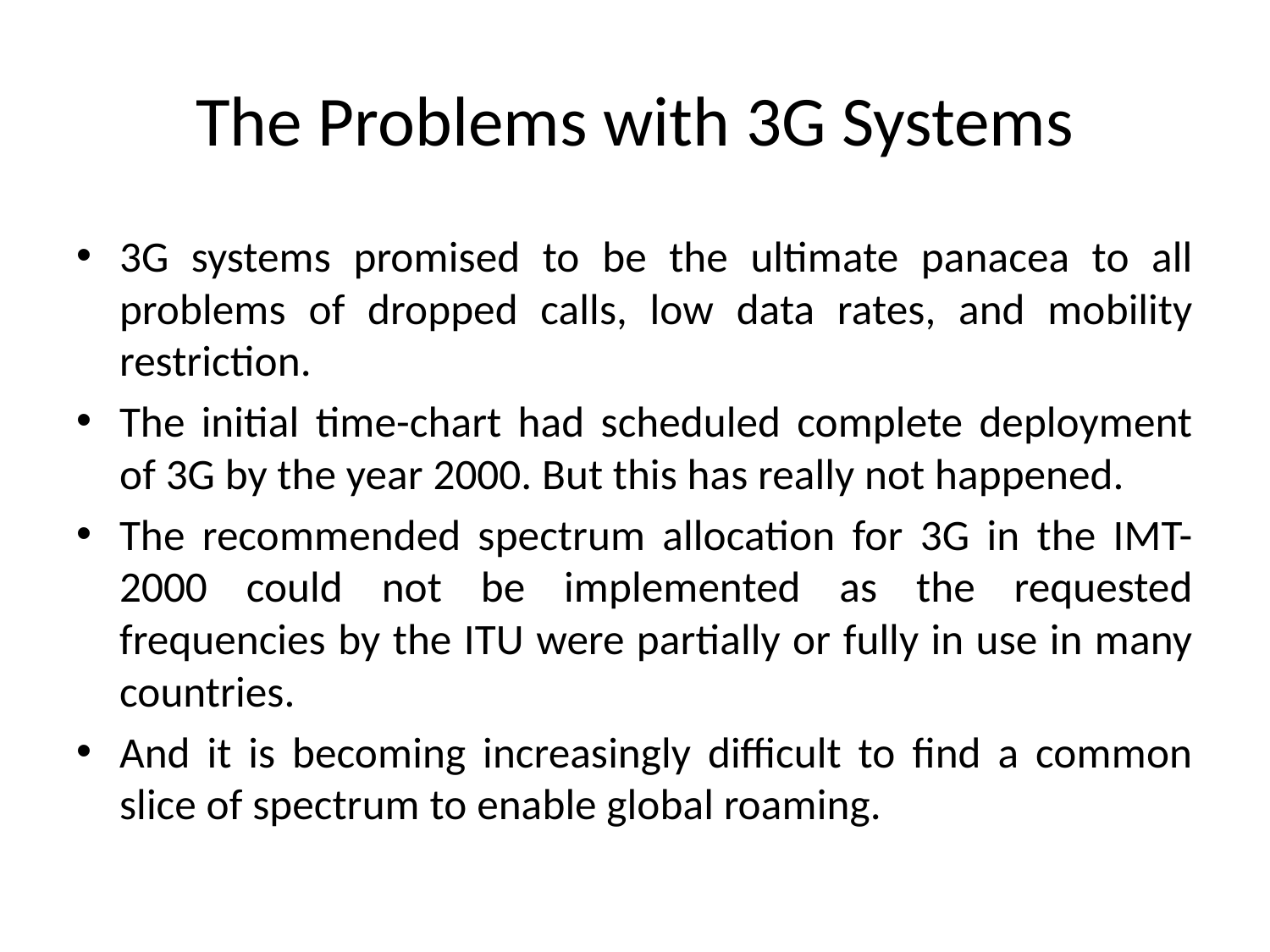

# The Problems with 3G Systems
3G systems promised to be the ultimate panacea to all problems of dropped calls, low data rates, and mobility restriction.
The initial time-chart had scheduled complete deployment of 3G by the year 2000. But this has really not happened.
The recommended spectrum allocation for 3G in the IMT-2000 could not be implemented as the requested frequencies by the ITU were partially or fully in use in many countries.
And it is becoming increasingly difficult to find a common slice of spectrum to enable global roaming.